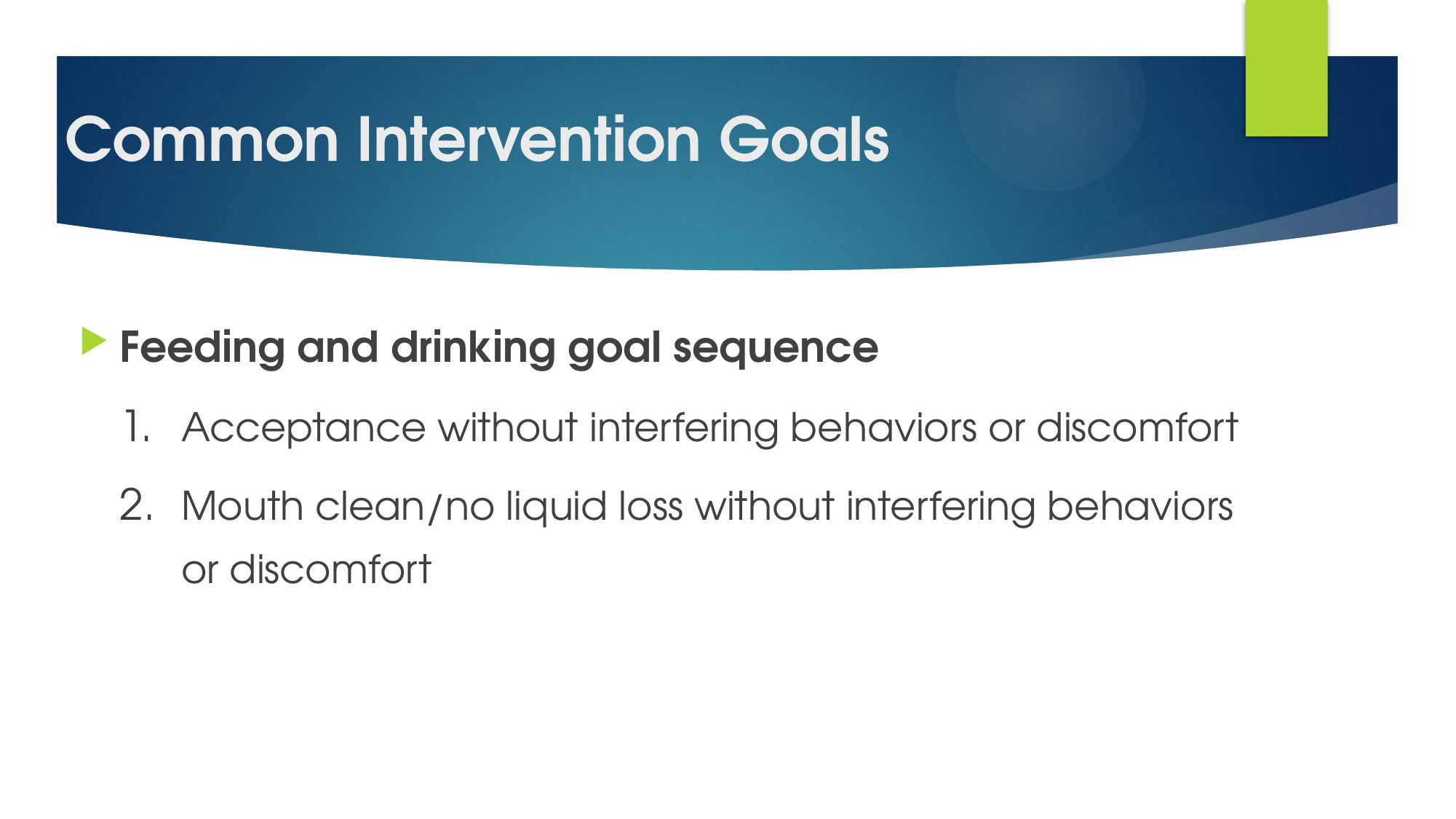

# Common Intervention Goals
Feeding and drinking goal sequence
Acceptance without interfering behaviors or discomfort
Mouth clean/no liquid loss without interfering behaviors or discomfort